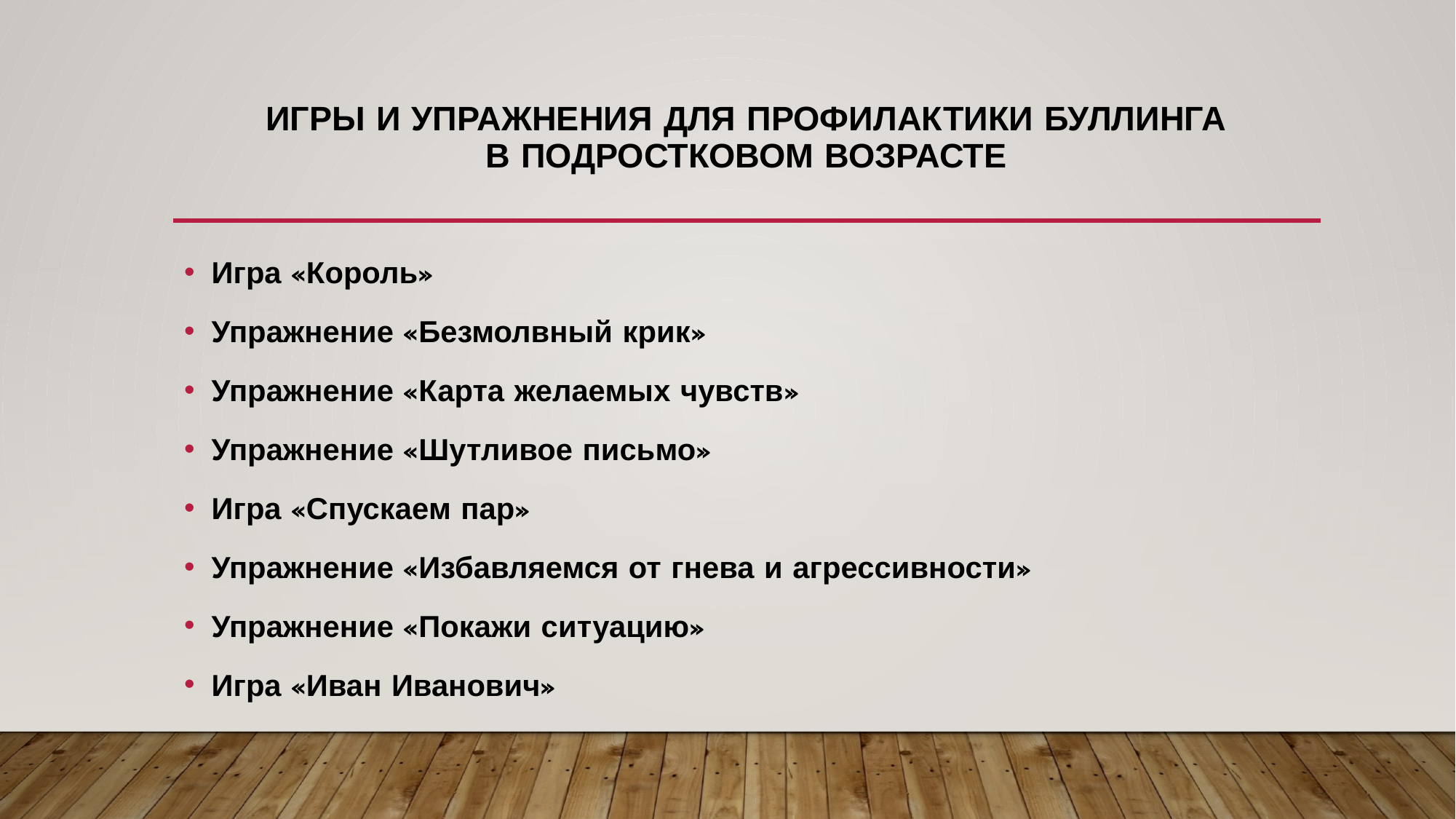

# Игры и упражнения для профилактики буллинга в подростковом возрасте
Игра «Король»
Упражнение «Безмолвный крик»
Упражнение «Карта желаемых чувств»
Упражнение «Шутливое письмо»
Игра «Спускаем пар»
Упражнение «Избавляемся от гнева и агрессивности»
Упражнение «Покажи ситуацию»
Игра «Иван Иванович»